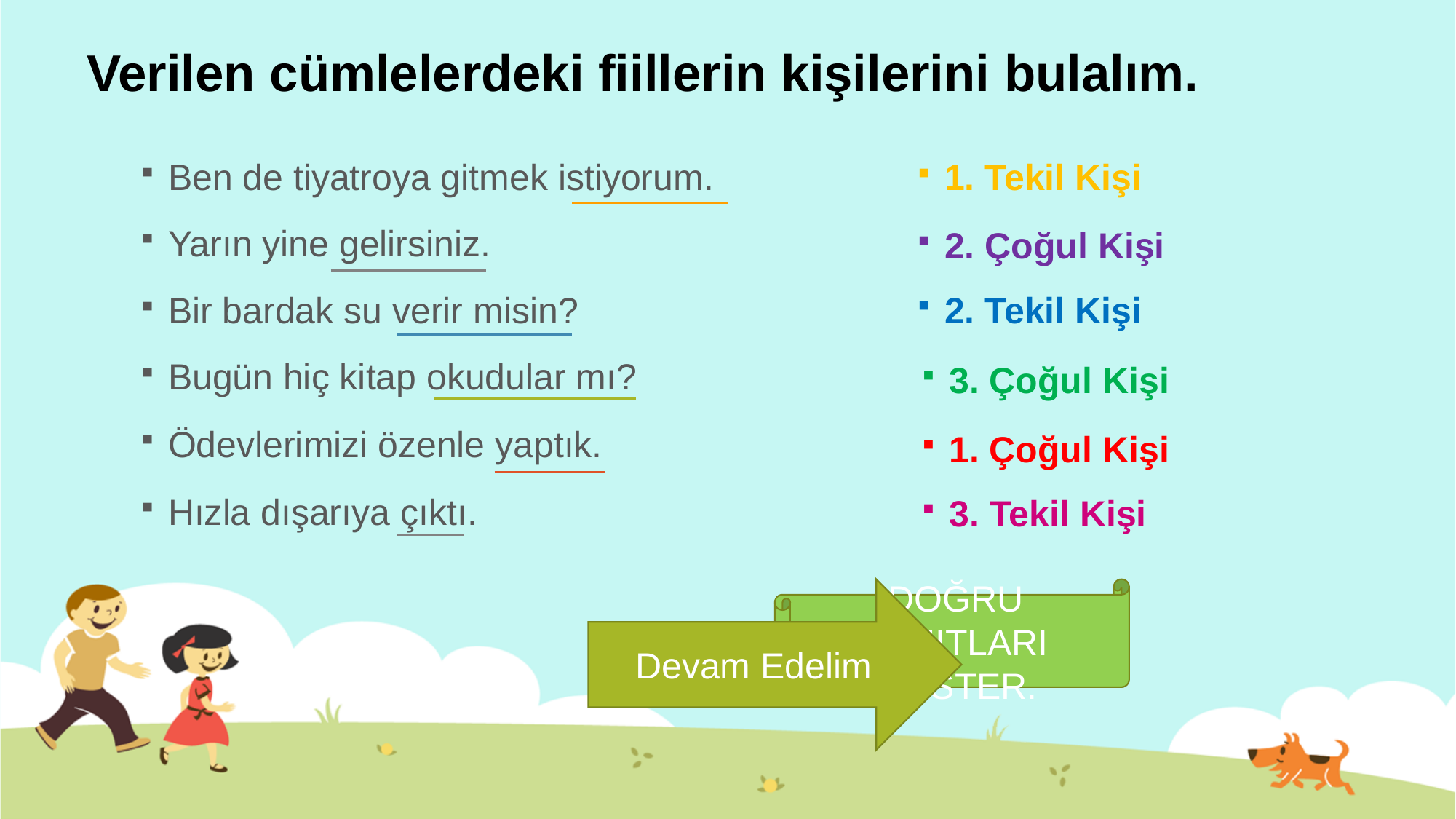

# Verilen cümlelerdeki fiillerin kişilerini bulalım.
Ben de tiyatroya gitmek istiyorum.
1. Tekil Kişi
Yarın yine gelirsiniz.
2. Çoğul Kişi
2. Tekil Kişi
Bir bardak su verir misin?
Bugün hiç kitap okudular mı?
3. Çoğul Kişi
Ödevlerimizi özenle yaptık.
1. Çoğul Kişi
Hızla dışarıya çıktı.
3. Tekil Kişi
Devam Edelim
DOĞRU YANITLARI GÖSTER.